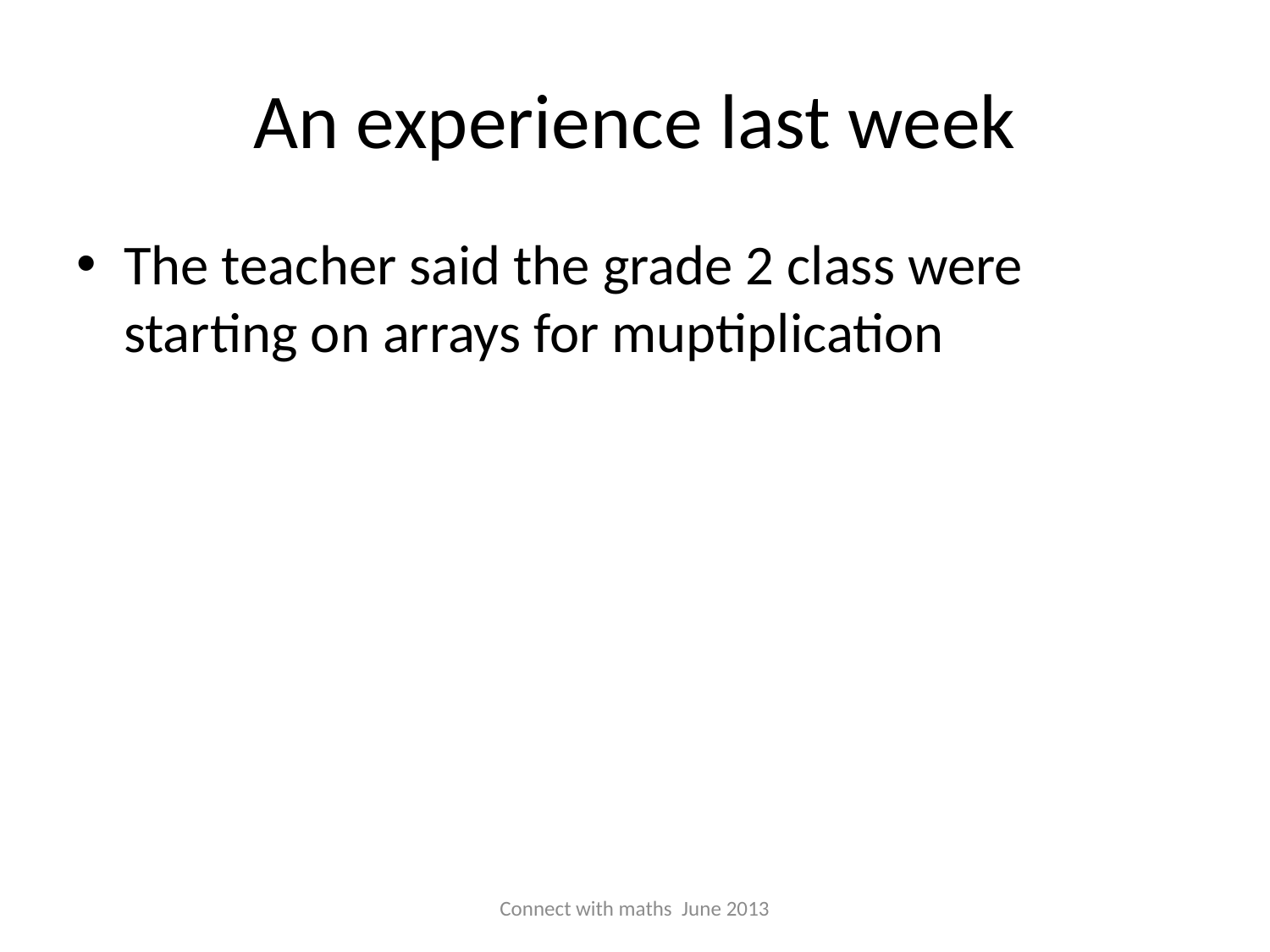

# An experience last week
The teacher said the grade 2 class were starting on arrays for muptiplication
Connect with maths  June 2013